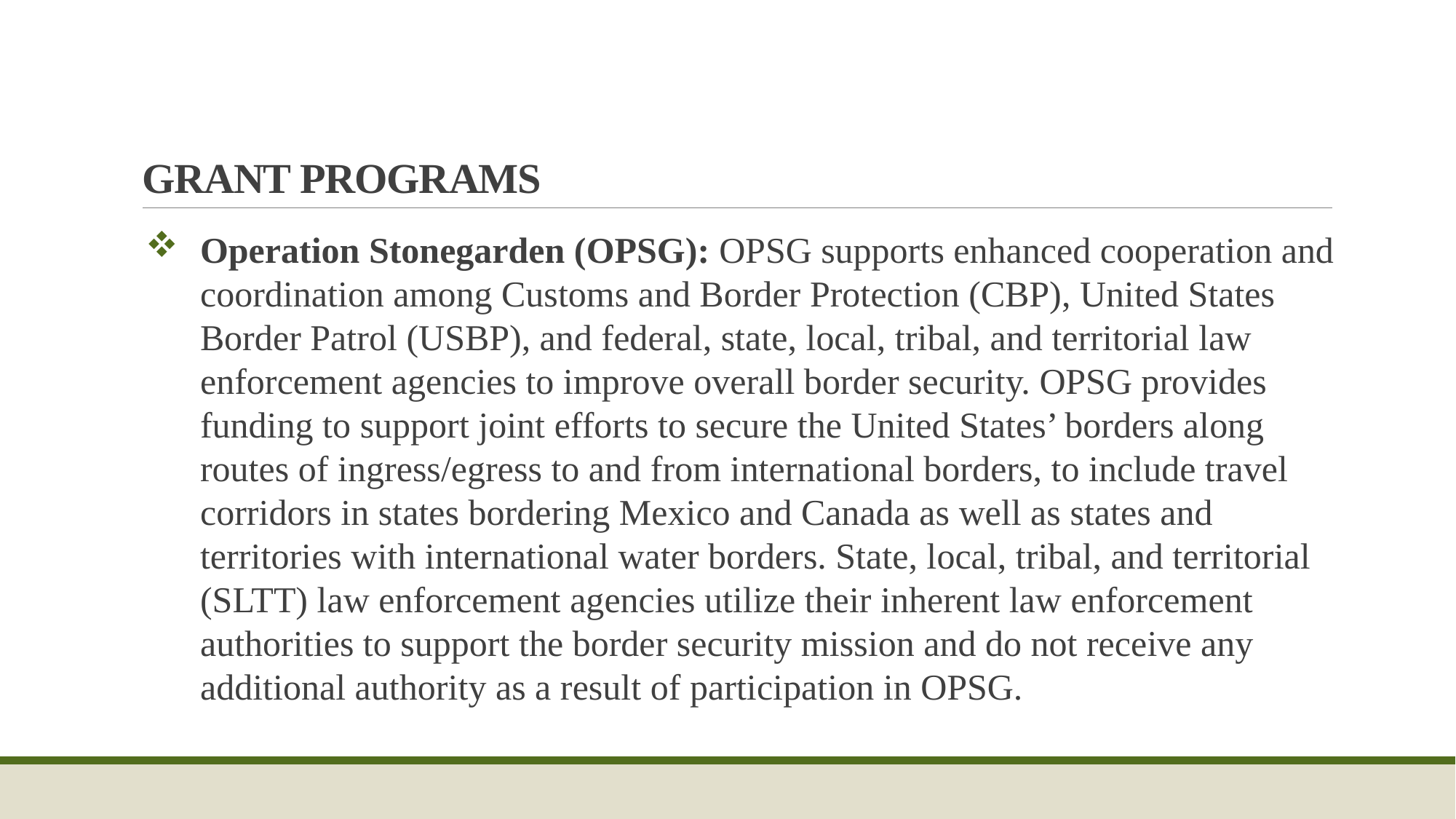

# Grant Programs
Operation Stonegarden (OPSG): OPSG supports enhanced cooperation and coordination among Customs and Border Protection (CBP), United States Border Patrol (USBP), and federal, state, local, tribal, and territorial law enforcement agencies to improve overall border security. OPSG provides funding to support joint efforts to secure the United States’ borders along routes of ingress/egress to and from international borders, to include travel corridors in states bordering Mexico and Canada as well as states and territories with international water borders. State, local, tribal, and territorial (SLTT) law enforcement agencies utilize their inherent law enforcement authorities to support the border security mission and do not receive any additional authority as a result of participation in OPSG.